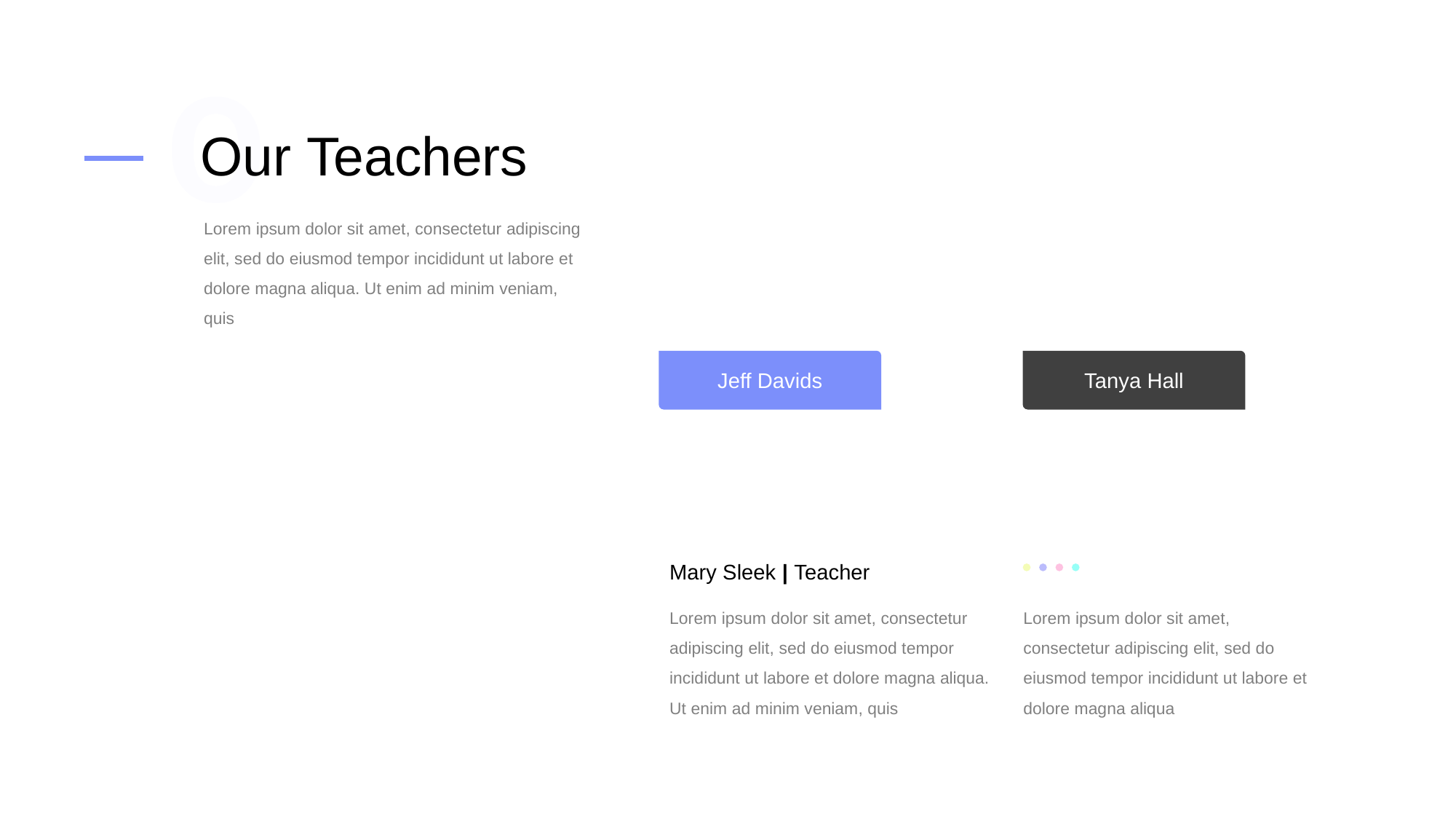

O

Our Teachers
Lorem ipsum dolor sit amet, consectetur adipiscing elit, sed do eiusmod tempor incididunt ut labore et dolore magna aliqua. Ut enim ad minim veniam, quis

Jeff Davids
Tanya Hall

Mary Sleek | Teacher

Lorem ipsum dolor sit amet, consectetur adipiscing elit, sed do eiusmod tempor incididunt ut labore et dolore magna aliqua.
Ut enim ad minim veniam, quis

Lorem ipsum dolor sit amet, consectetur adipiscing elit, sed do eiusmod tempor incididunt ut labore et dolore magna aliqua